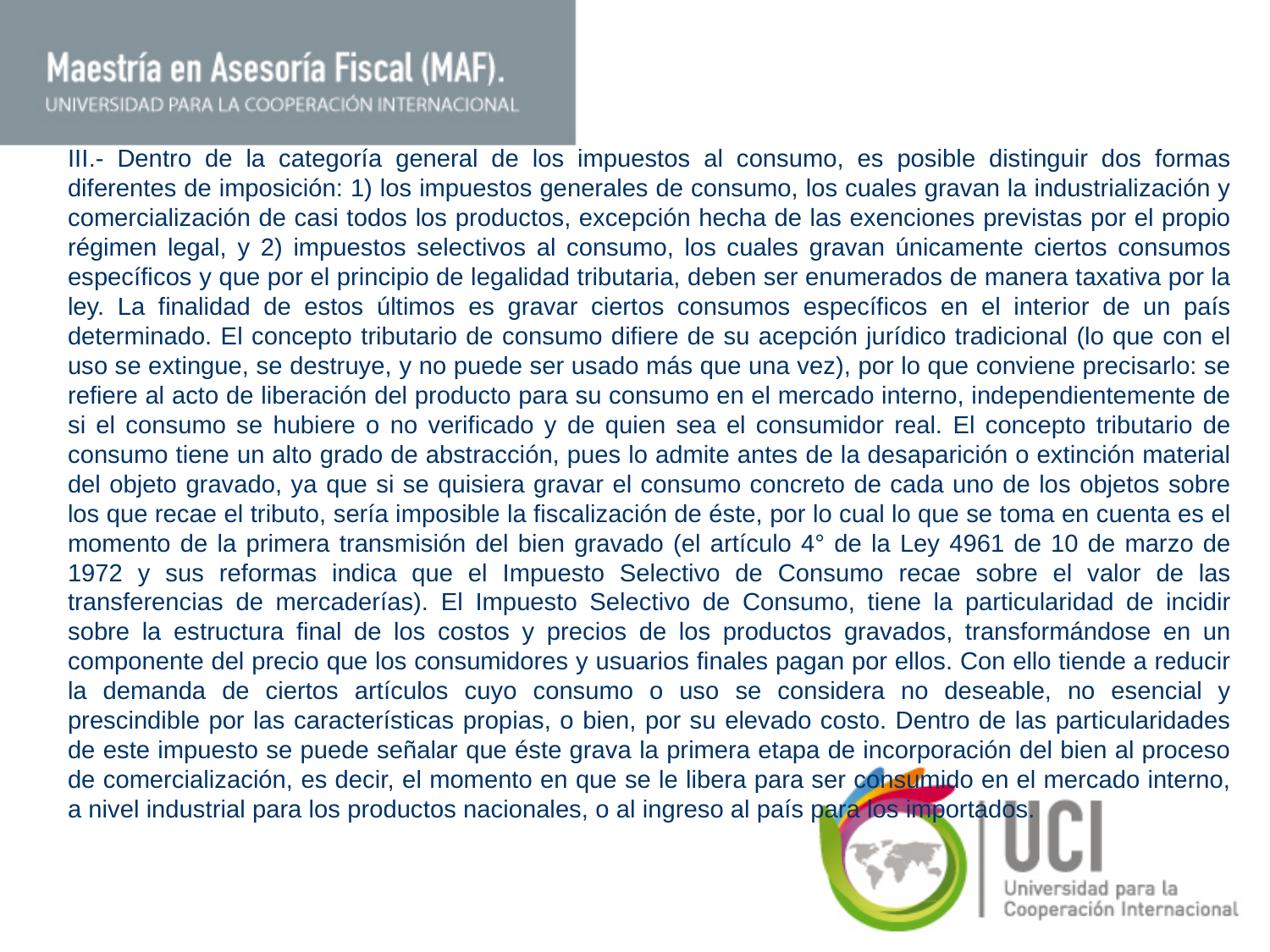

#
III.- Dentro de la categoría general de los impuestos al consumo, es posible distinguir dos formas diferentes de imposición: 1) los impuestos generales de consumo, los cuales gravan la industrialización y comercialización de casi todos los productos, excepción hecha de las exenciones previstas por el propio régimen legal, y 2) impuestos selectivos al consumo, los cuales gravan únicamente ciertos consumos específicos y que por el principio de legalidad tributaria, deben ser enumerados de manera taxativa por la ley. La finalidad de estos últimos es gravar ciertos consumos específicos en el interior de un país determinado. El concepto tributario de consumo difiere de su acepción jurídico tradicional (lo que con el uso se extingue, se destruye, y no puede ser usado más que una vez), por lo que conviene precisarlo: se refiere al acto de liberación del producto para su consumo en el mercado interno, independientemente de si el consumo se hubiere o no verificado y de quien sea el consumidor real. El concepto tributario de consumo tiene un alto grado de abstracción, pues lo admite antes de la desaparición o extinción material del objeto gravado, ya que si se quisiera gravar el consumo concreto de cada uno de los objetos sobre los que recae el tributo, sería imposible la fiscalización de éste, por lo cual lo que se toma en cuenta es el momento de la primera transmisión del bien gravado (el artículo 4° de la Ley 4961 de 10 de marzo de 1972 y sus reformas indica que el Impuesto Selectivo de Consumo recae sobre el valor de las transferencias de mercaderías). El Impuesto Selectivo de Consumo, tiene la particularidad de incidir sobre la estructura final de los costos y precios de los productos gravados, transformándose en un componente del precio que los consumidores y usuarios finales pagan por ellos. Con ello tiende a reducir la demanda de ciertos artículos cuyo consumo o uso se considera no deseable, no esencial y prescindible por las características propias, o bien, por su elevado costo. Dentro de las particularidades de este impuesto se puede señalar que éste grava la primera etapa de incorporación del bien al proceso de comercialización, es decir, el momento en que se le libera para ser consumido en el mercado interno, a nivel industrial para los productos nacionales, o al ingreso al país para los importados.
9